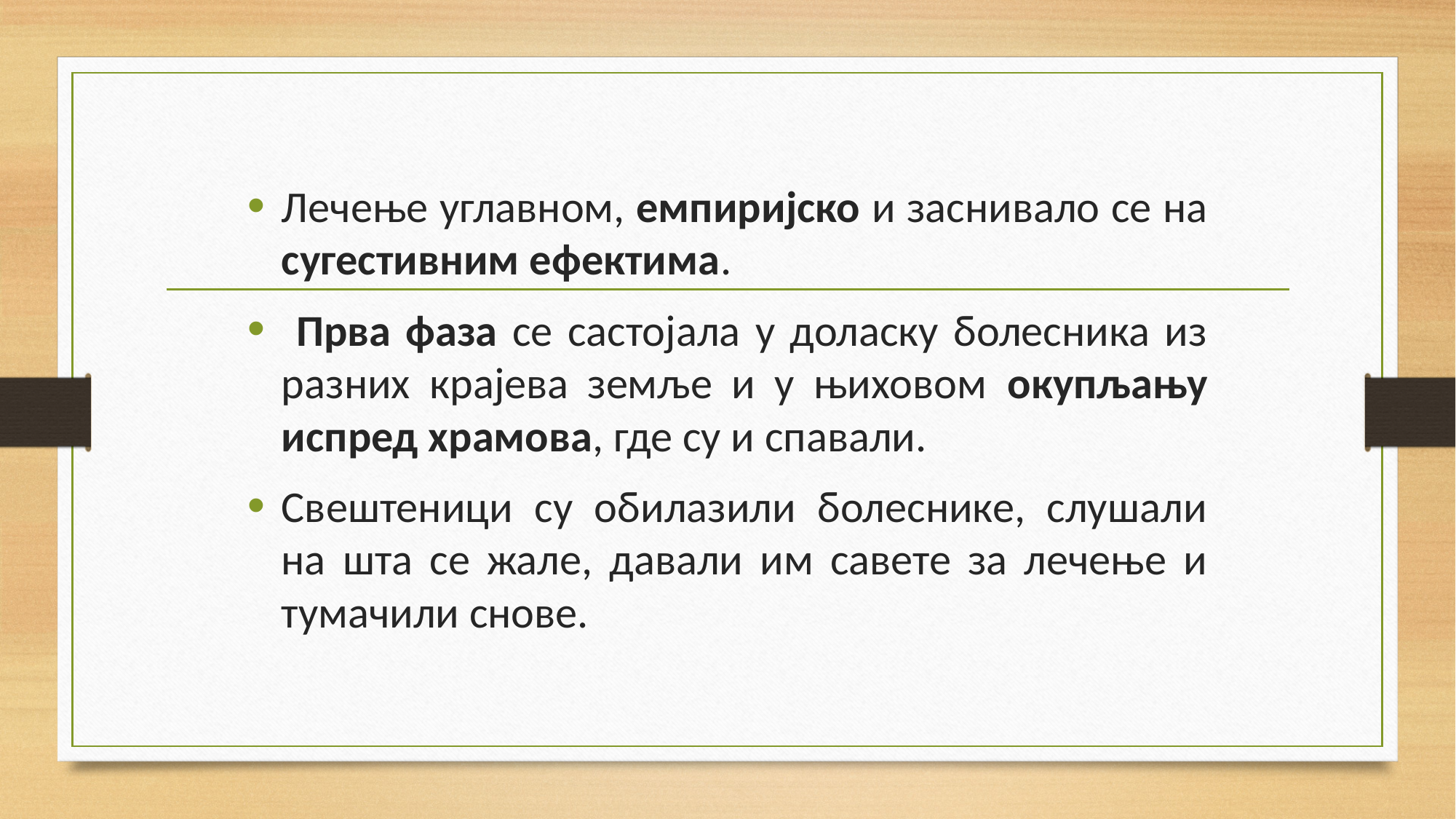

Лечење углавном, емпиријско и заснивало се на сугестивним ефектима.
 Прва фаза се састојала у доласку болесника из разних крајева земље и у њиховом окупљању испред храмова, где су и спавали.
Свештеници су обилазили болеснике, слушали на шта се жале, давали им савете за лечење и тумачили снове.